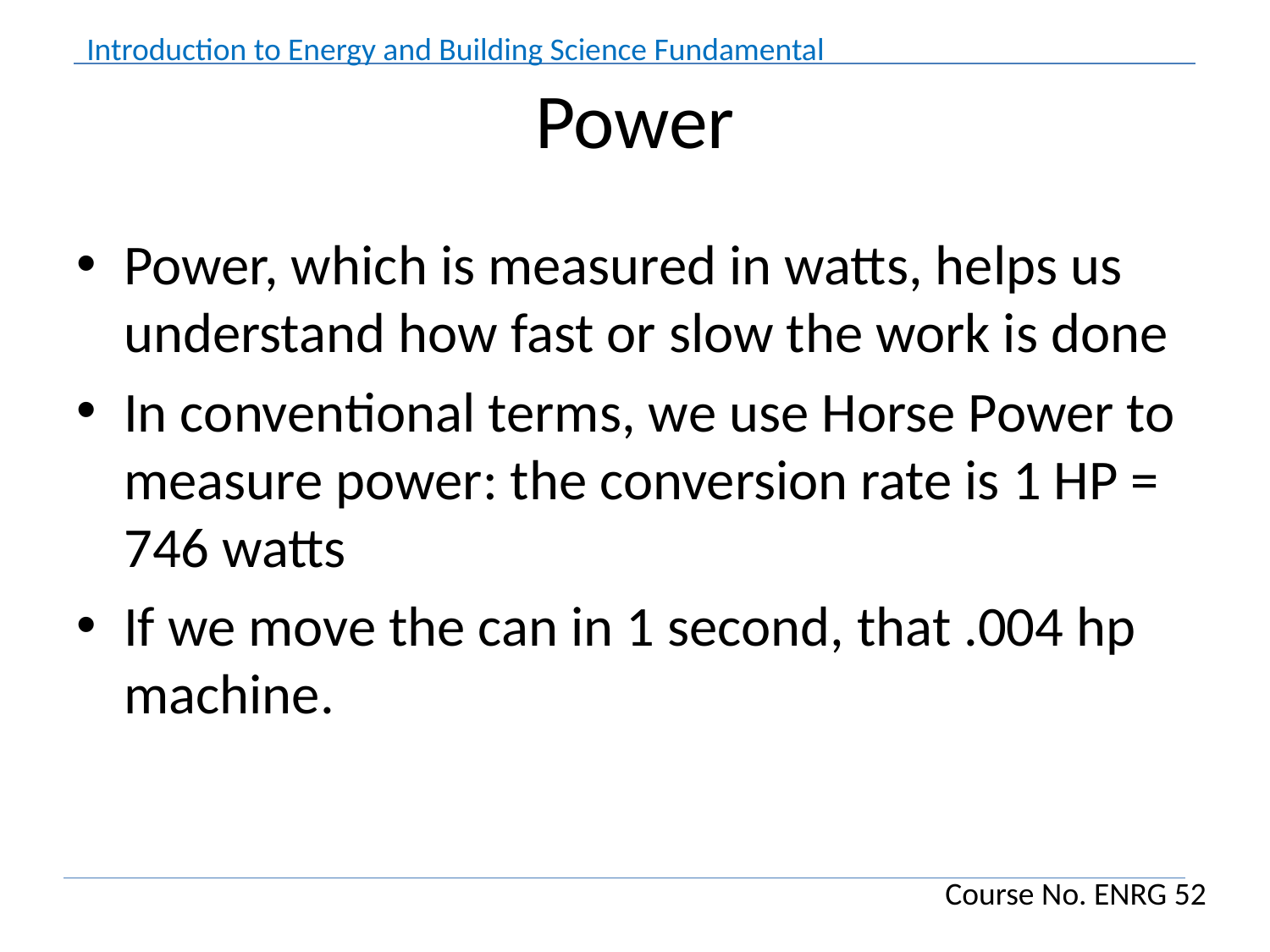

# Power
Power, which is measured in watts, helps us understand how fast or slow the work is done
In conventional terms, we use Horse Power to measure power: the conversion rate is 1 HP = 746 watts
If we move the can in 1 second, that .004 hp machine.